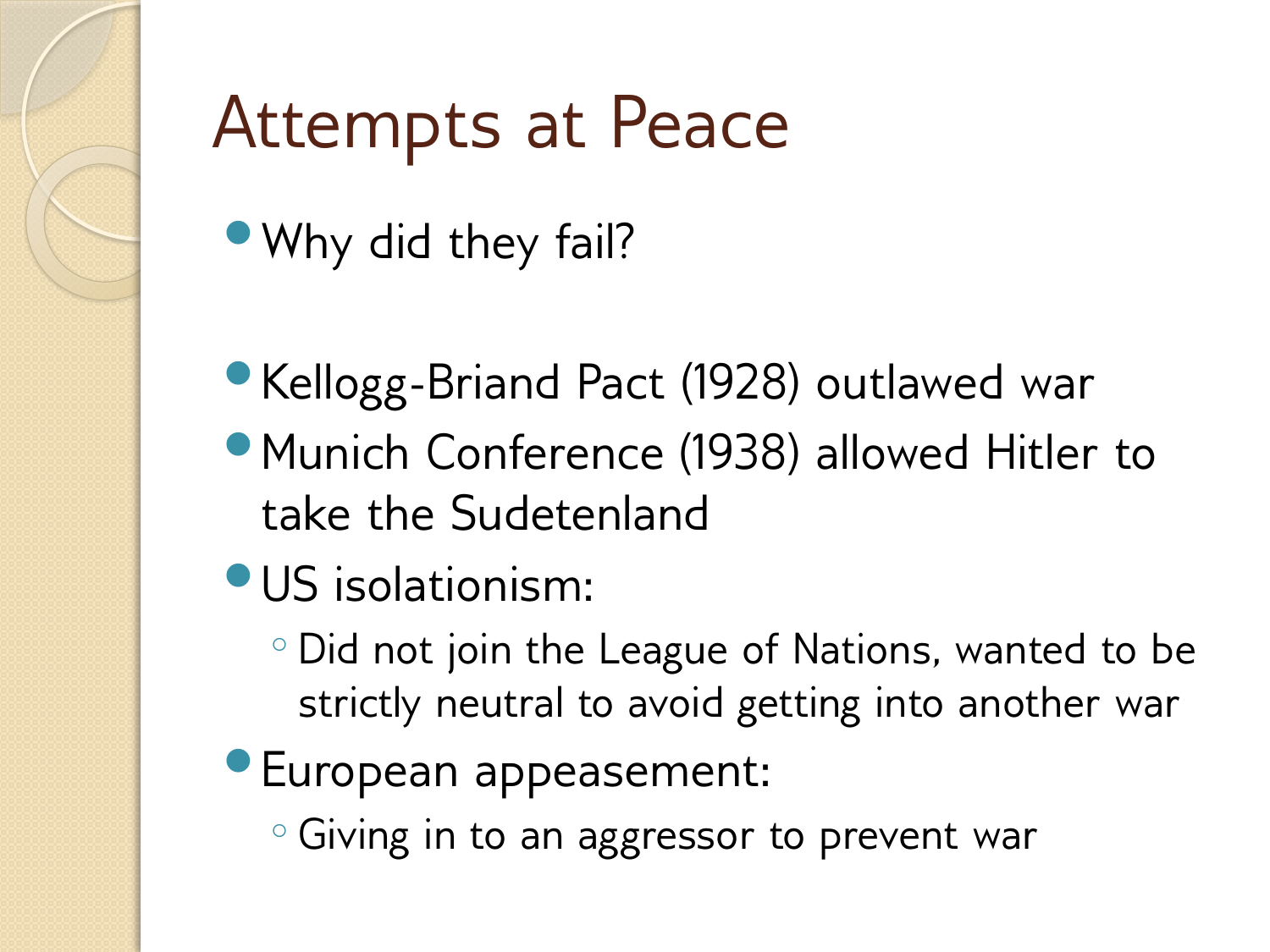

# Attempts at Peace
Why did they fail?

Kellogg-Briand Pact (1928) outlawed war
Munich Conference (1938) allowed Hitler to take the Sudetenland
US isolationism:
Did not join the League of Nations, wanted to be strictly neutral to avoid getting into another war
European appeasement:
Giving in to an aggressor to prevent war